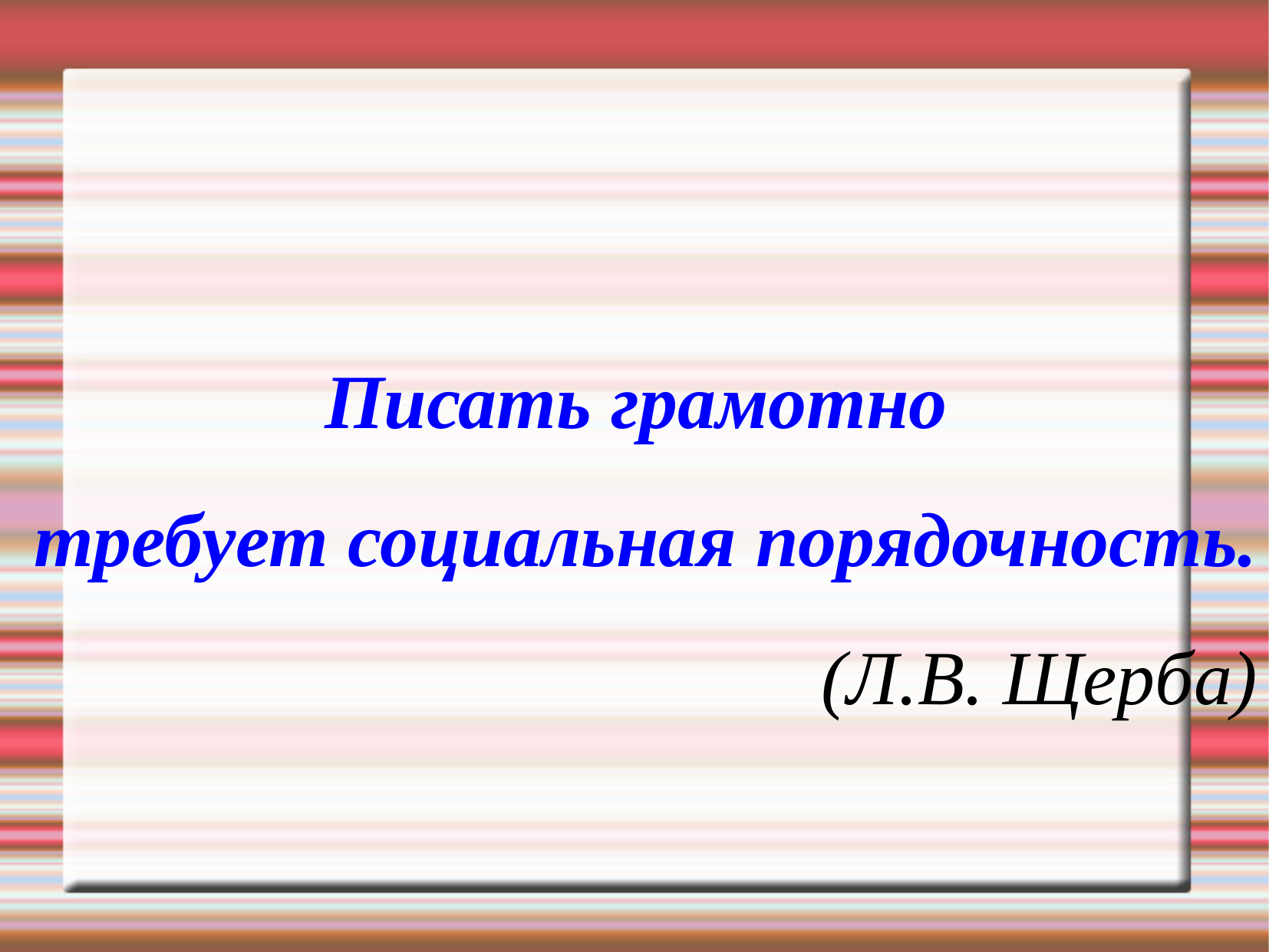

Писать грамотно
 требует социальная порядочность.
(Л.В. Щерба)